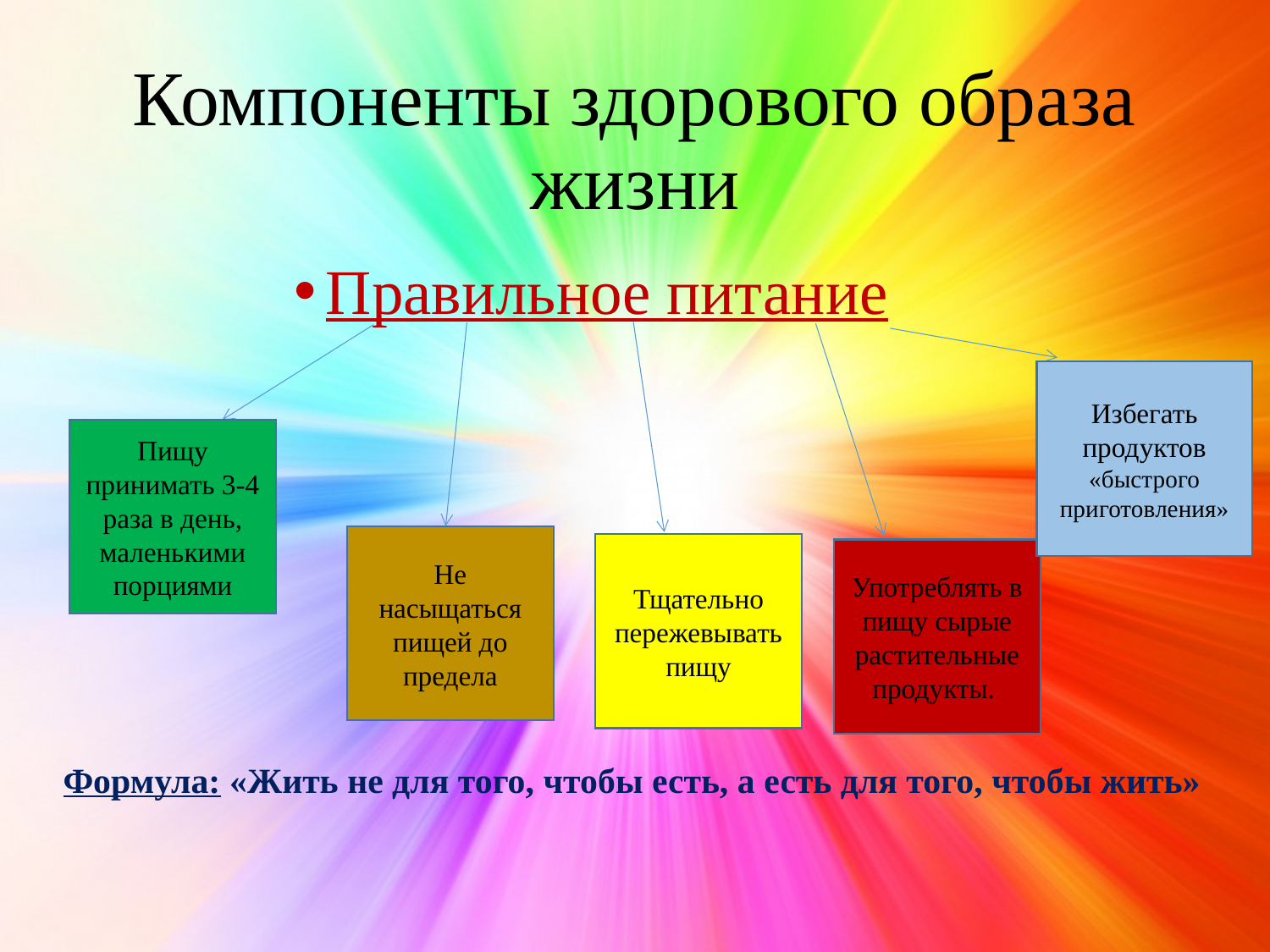

# Компоненты здорового образа жизни
Правильное питание
Избегать продуктов «быстрого приготовления»
Пищу принимать 3-4 раза в день, маленькими порциями
Не насыщаться пищей до предела
Тщательно пережевывать пищу
Употреблять в пищу сырые растительные продукты.
Формула: «Жить не для того, чтобы есть, а есть для того, чтобы жить»